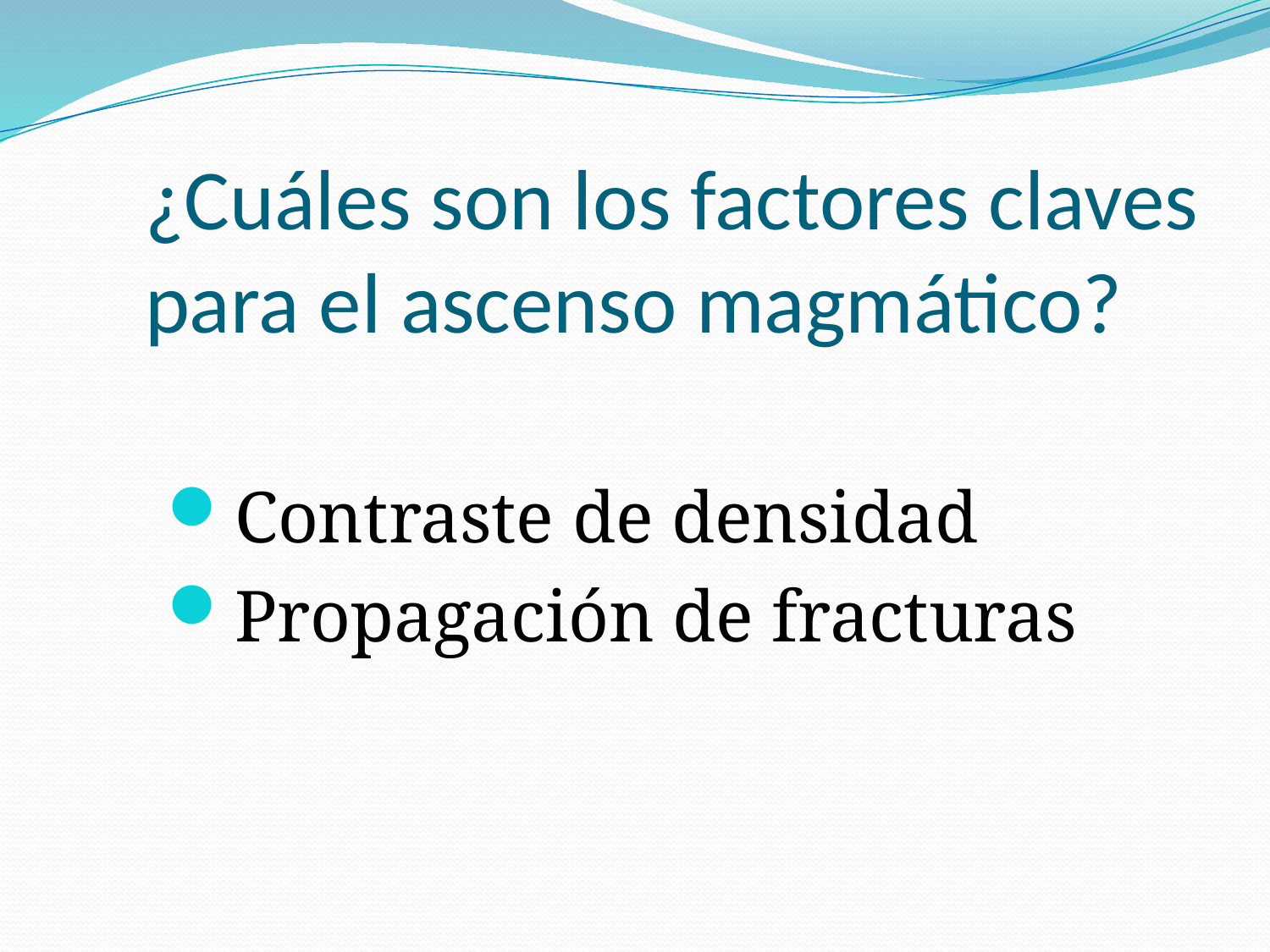

# ¿Cuáles son los factores claves para el ascenso magmático?
Contraste de densidad
Propagación de fracturas